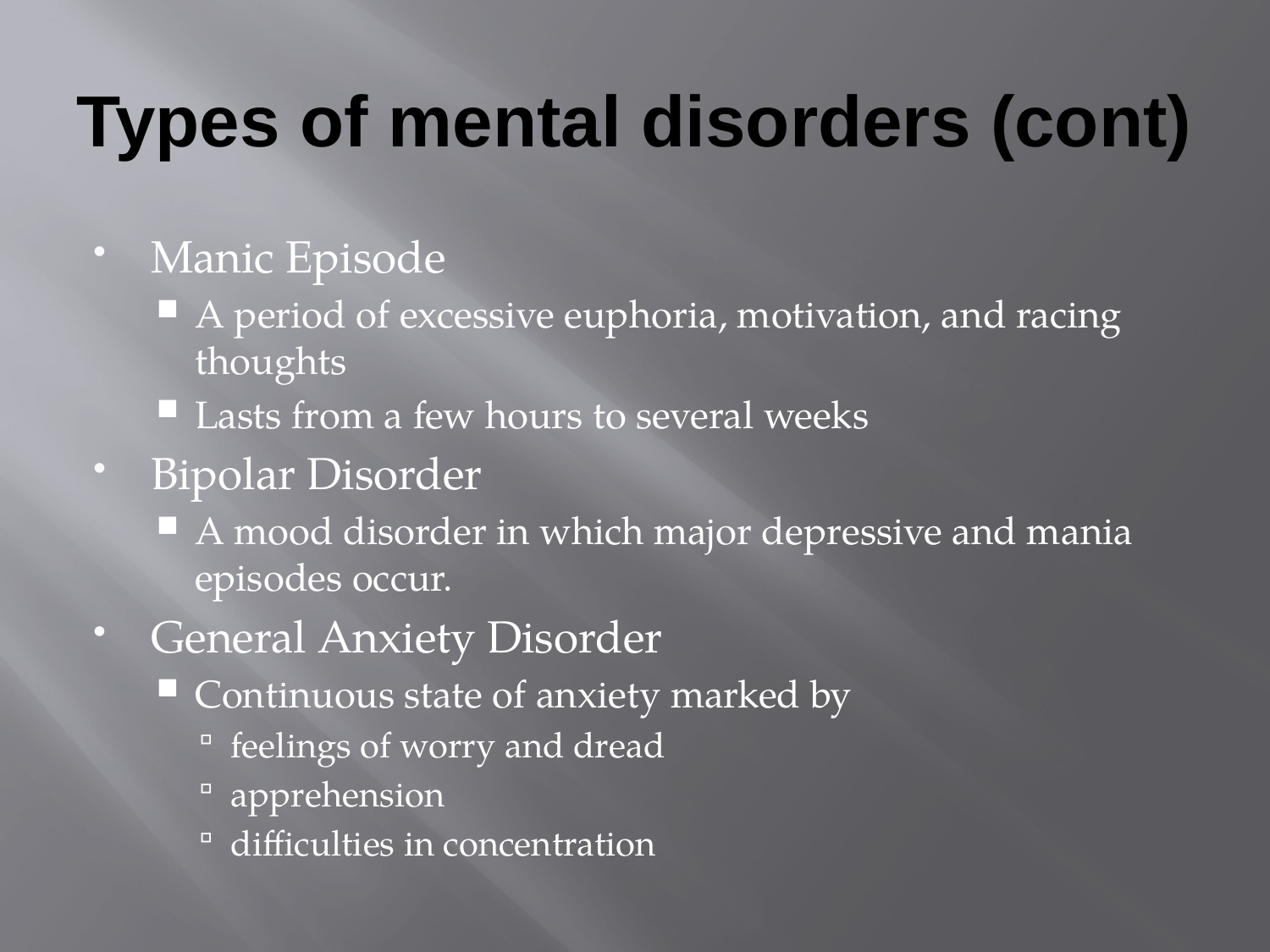

# Types of mental disorders (cont)
Manic Episode
A period of excessive euphoria, motivation, and racing thoughts
Lasts from a few hours to several weeks
Bipolar Disorder
A mood disorder in which major depressive and mania episodes occur.
General Anxiety Disorder
Continuous state of anxiety marked by
feelings of worry and dread
apprehension
difficulties in concentration